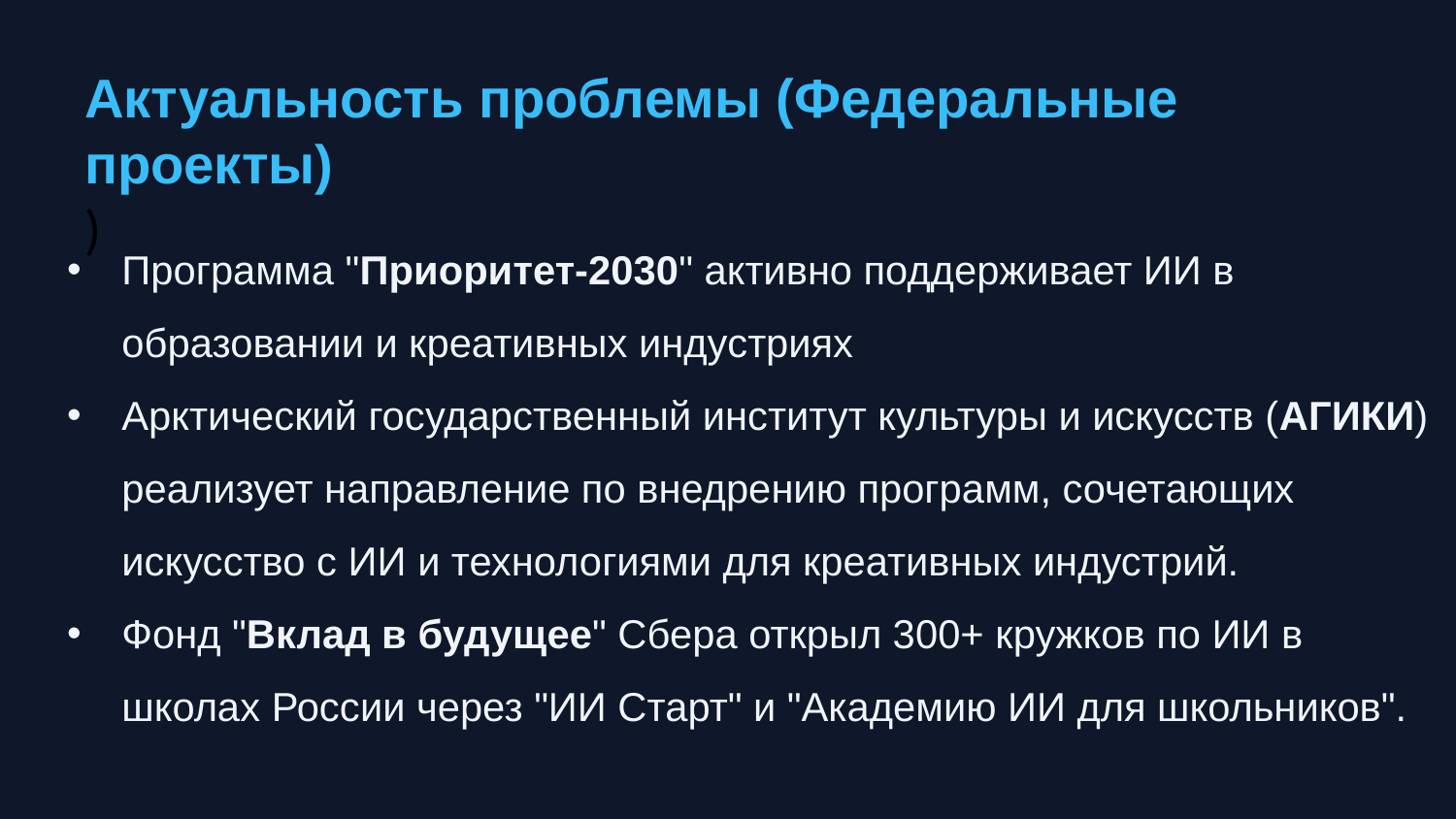

Актуальность проблемы (Федеральные проекты)
)
Программа "Приоритет-2030" активно поддерживает ИИ в образовании и креативных индустриях
Арктический государственный институт культуры и искусств (АГИКИ) реализует направление по внедрению программ, сочетающих искусство с ИИ и технологиями для креативных индустрий.
Фонд "Вклад в будущее" Сбера открыл 300+ кружков по ИИ в школах России через "ИИ Старт" и "Академию ИИ для школьников".